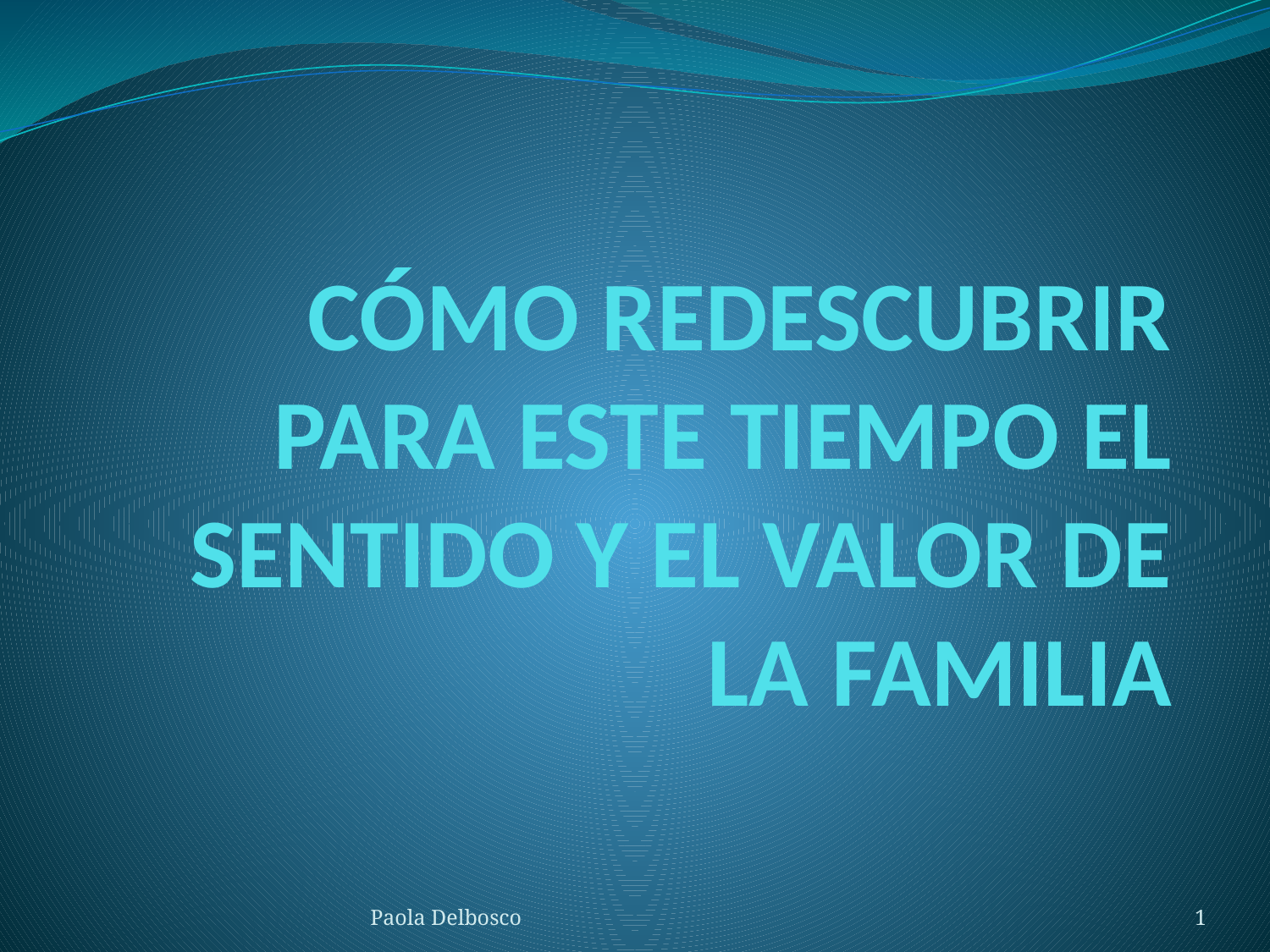

# CÓMO REDESCUBRIR PARA ESTE TIEMPO EL SENTIDO Y EL VALOR DE LA FAMILIA

Paola Delbosco
1